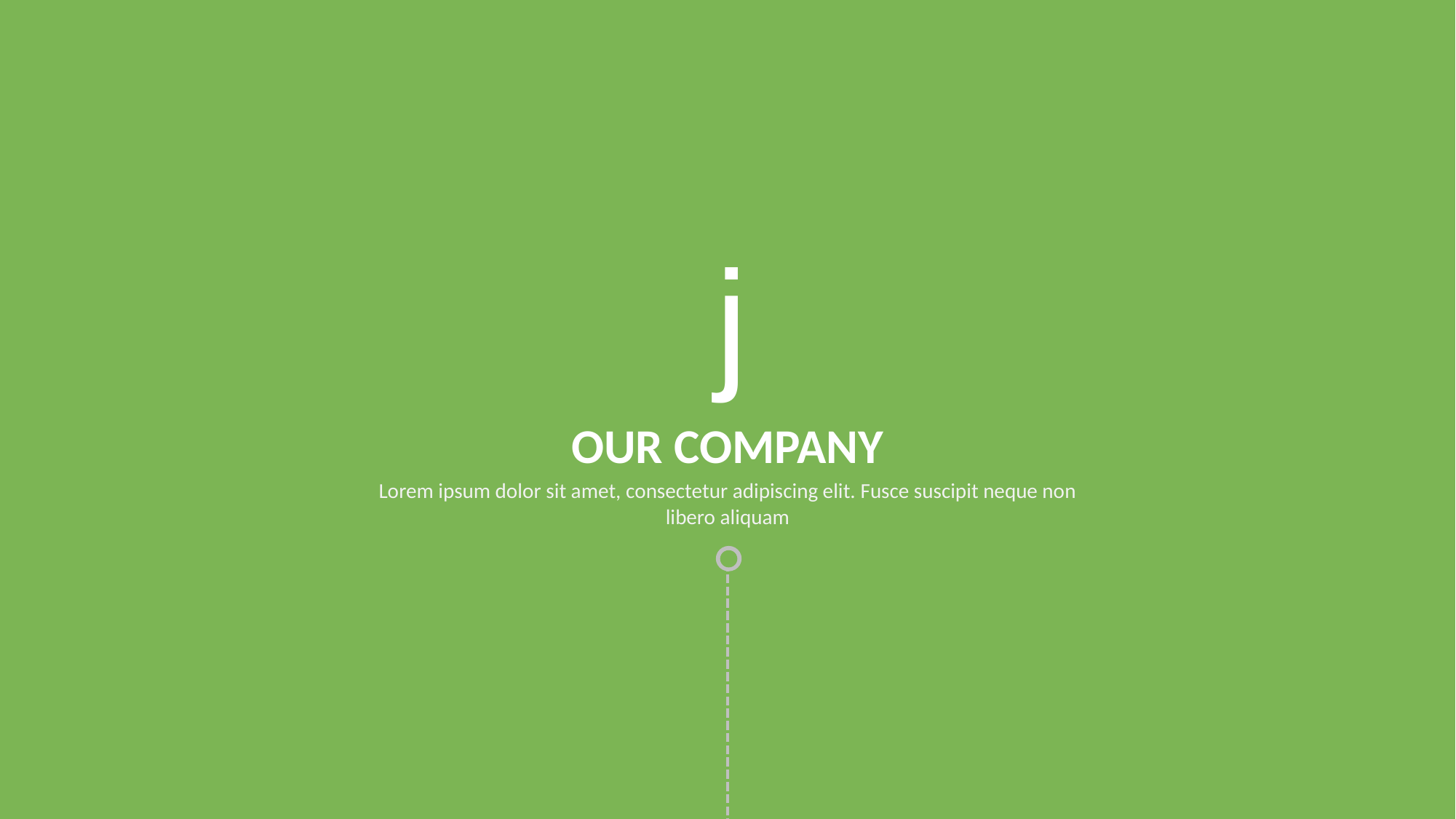

j
OUR COMPANY
Lorem ipsum dolor sit amet, consectetur adipiscing elit. Fusce suscipit neque non libero aliquam